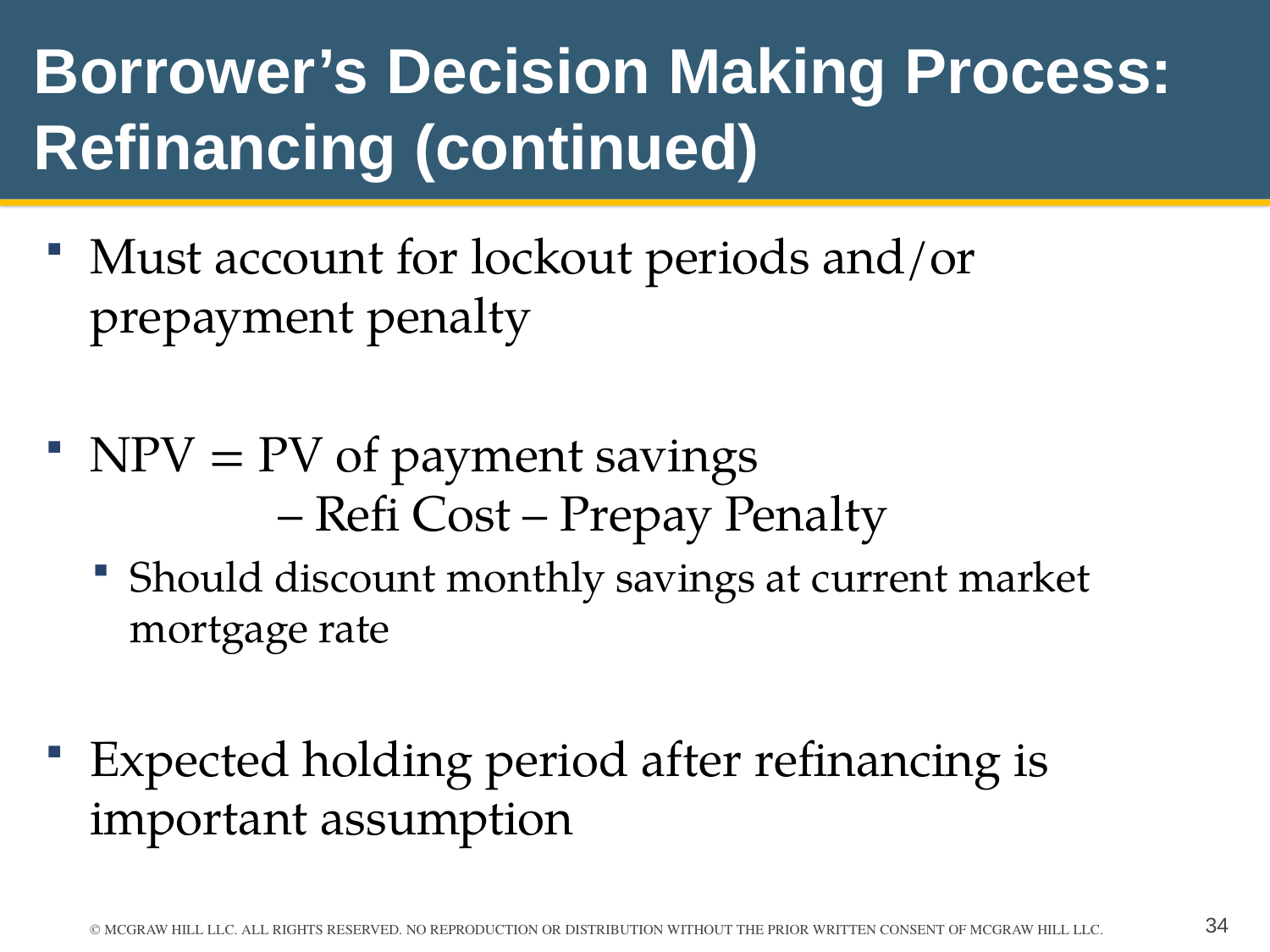

# Borrower’s Decision Making Process: Refinancing (continued)
Must account for lockout periods and/or prepayment penalty

NPV = PV of payment savings                                       	     – Refi Cost – Prepay Penalty
Should discount monthly savings at current market mortgage rate

Expected holding period after refinancing is important assumption

© MCGRAW HILL LLC. ALL RIGHTS RESERVED. NO REPRODUCTION OR DISTRIBUTION WITHOUT THE PRIOR WRITTEN CONSENT OF MCGRAW HILL LLC.
34